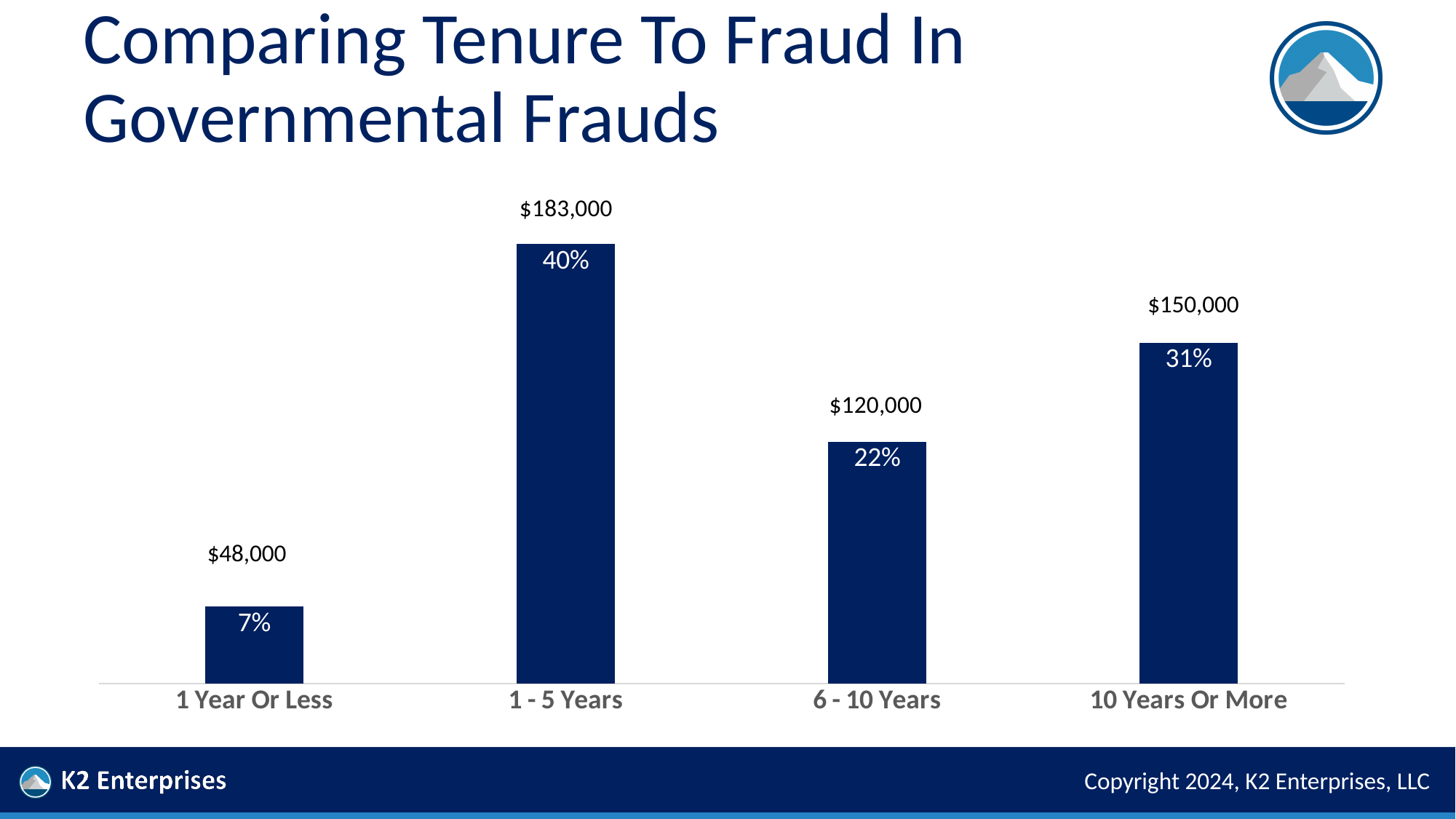

# Comparing Tenure To Fraud In Governmental Frauds

### Chart

| Category | Column1 |
|---|---|
| 1 Year Or Less | 0.07 |
| 1 - 5 Years | 0.4 |
| 6 - 10 Years | 0.22 |
| 10 Years Or More | 0.31 |
$150,000
$48,000